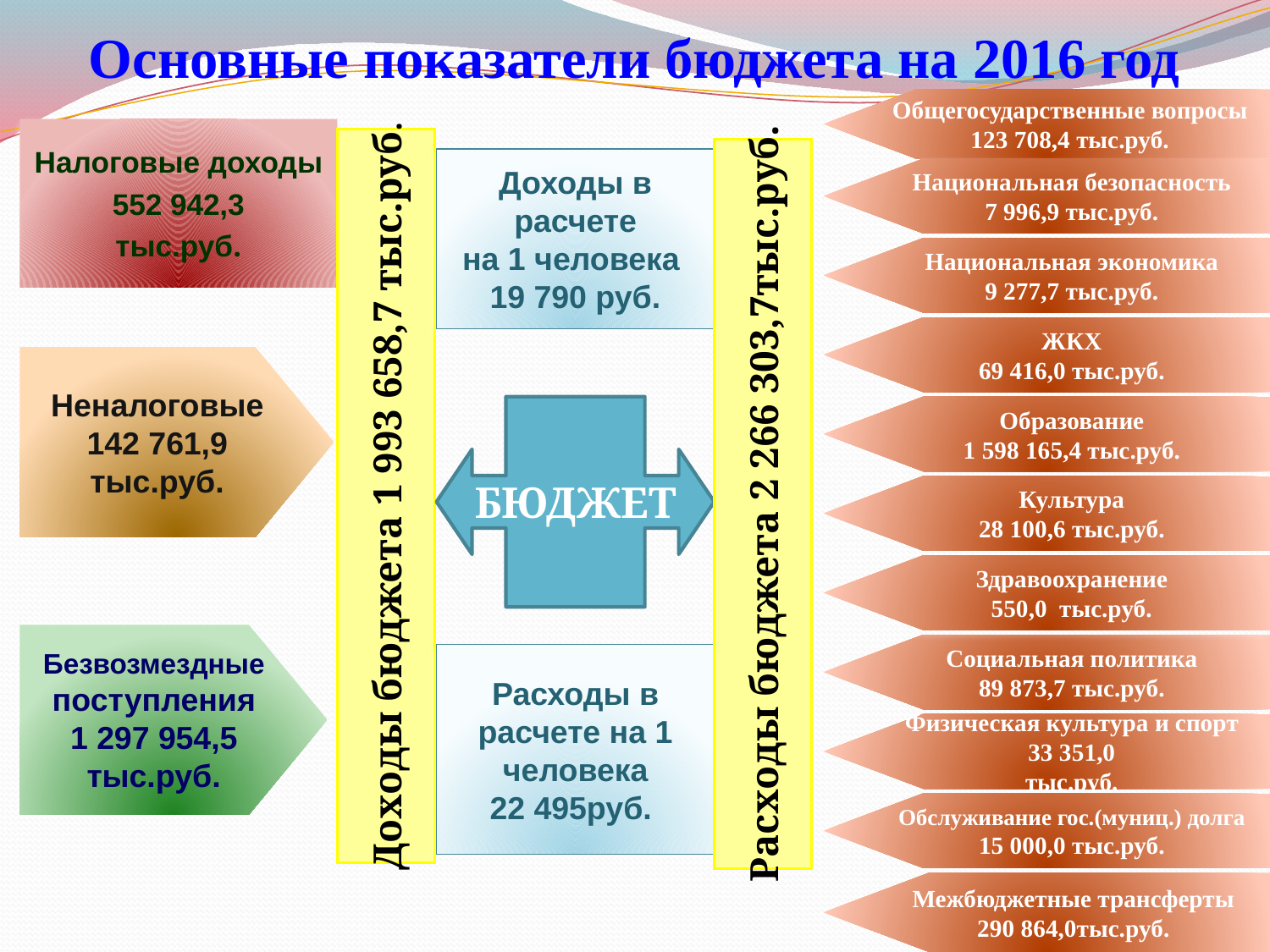

# Основные показатели бюджета на 2016 год
Общегосударственные вопросы
123 708,4 тыс.руб.
Налоговые доходы
552 942,3
тыс.руб.
Доходы бюджета 1 993 658,7 тыс.руб.
Расходы бюджета 2 266 303,7тыс.руб.
Доходы в расчете
на 1 человека
19 790 руб.
Национальная безопасность
7 996,9 тыс.руб.

Национальная экономика
9 277,7 тыс.руб.
.
ЖКХ
69 416,0 тыс.руб.
Неналоговые 142 761,9 тыс.руб.
БЮДЖЕТ
Образование
1 598 165,4 тыс.руб.
Культура
28 100,6 тыс.руб.
Здравоохранение
550,0  тыс.руб.
Безвозмездные поступления
1 297 954,5 тыс.руб.
Социальная политика
89 873,7 тыс.руб.
Расходы в расчете на 1 человека
22 495руб.
Физическая культура и спорт
33 351,0
тыс.руб.
Обслуживание гос.(муниц.) долга
15 000,0 тыс.руб.
Межбюджетные трансферты
290 864,0тыс.руб.